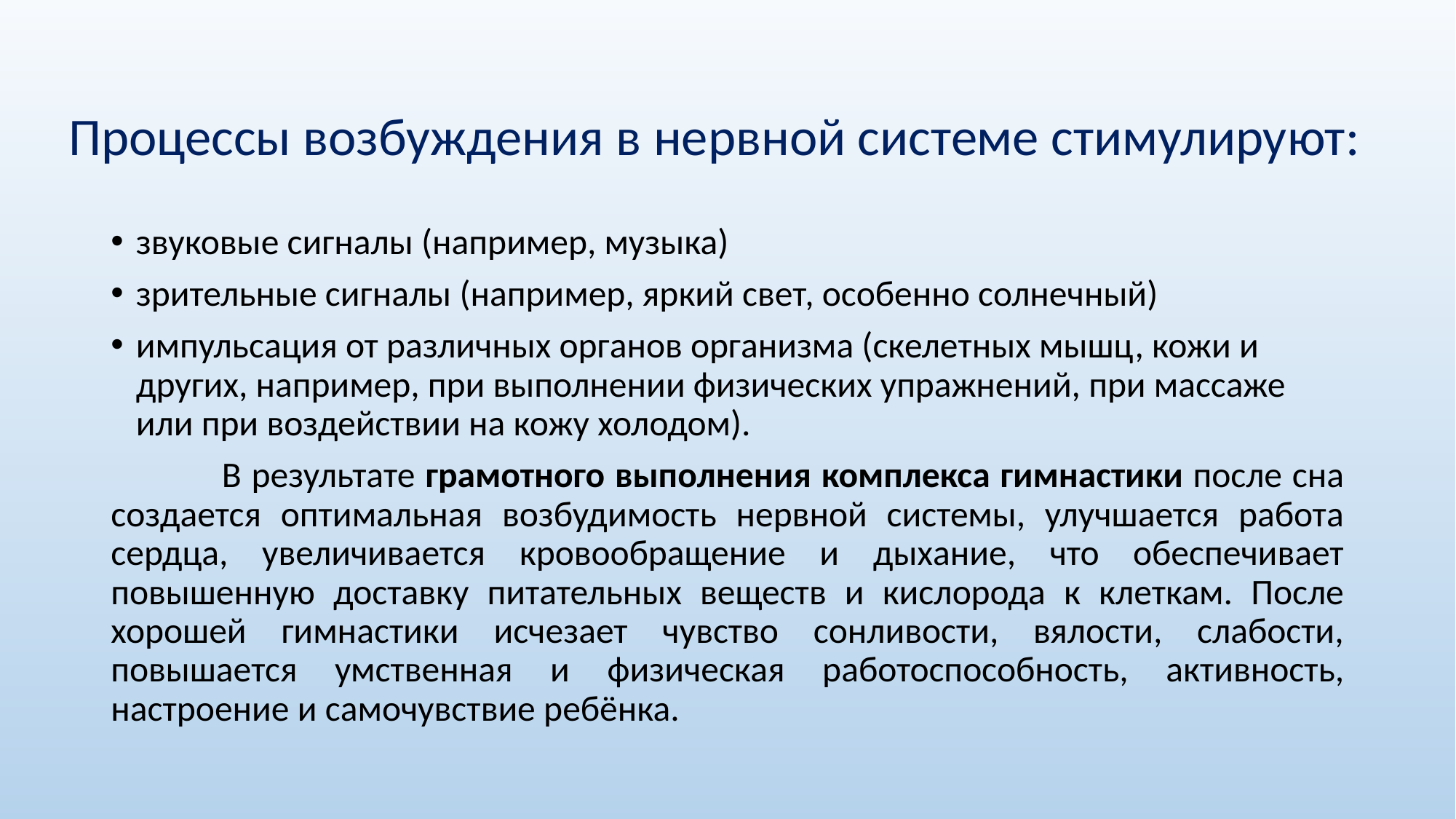

# Процессы возбуждения в нервной системе стимулируют:
звуковые сигналы (например, музыка)
зрительные сигналы (например, яркий свет, особенно солнечный)
импульсация от различных органов организма (скелетных мышц, кожи и других, например, при выполнении физических упражнений, при массаже или при воздействии на кожу холодом).
           В результате грамотного выполнения комплекса гимнастики после сна создается оптимальная возбудимость нервной системы, улучшается работа сердца, увеличивается кровообращение и дыхание, что обеспечивает повышенную доставку питательных веществ и кислорода к клеткам. После хорошей гимнастики исчезает чувство сонливости, вялости, слабости, повышается умственная и физическая работоспособность, активность, настроение и самочувствие ребёнка.